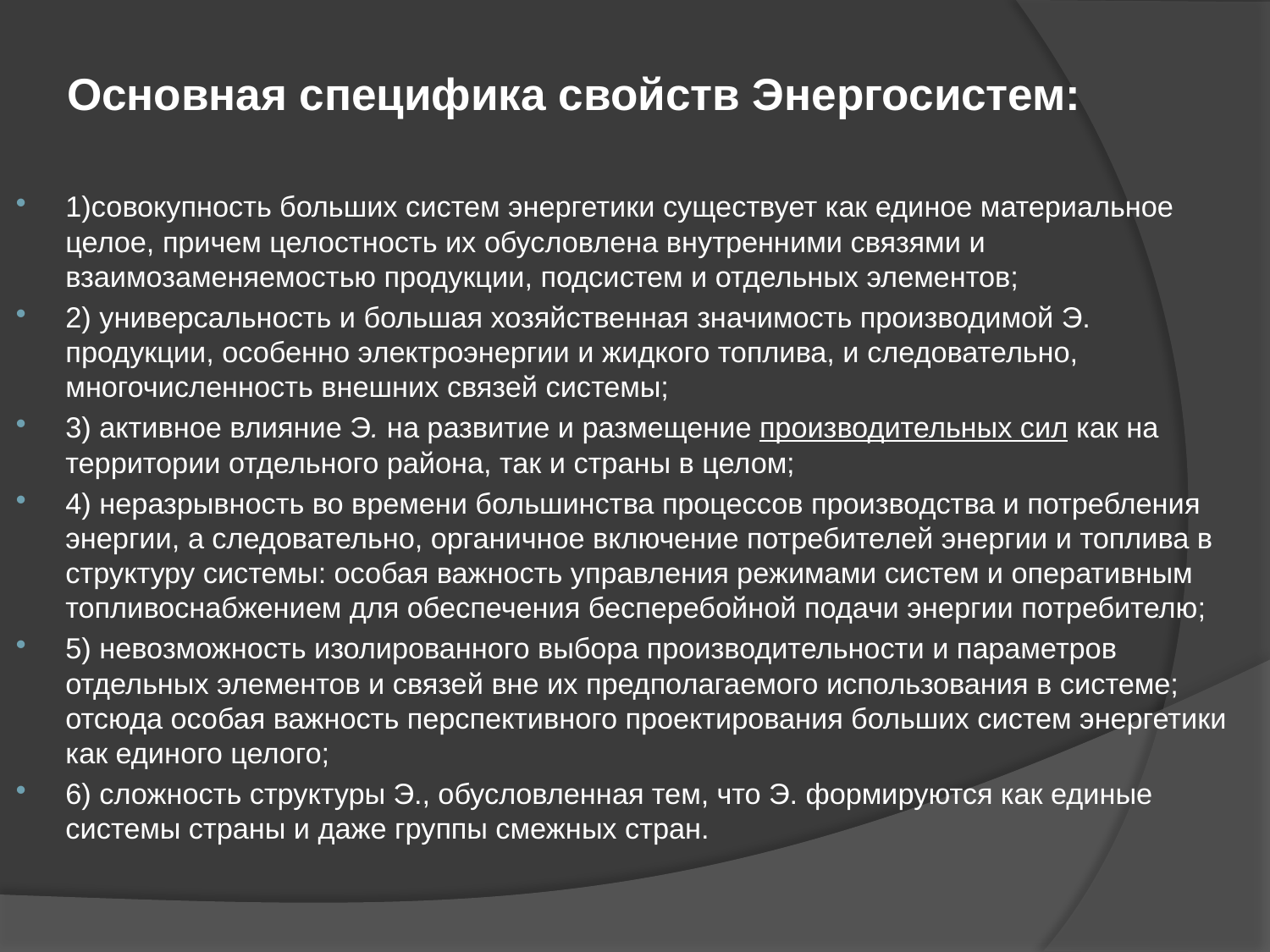

Основная специфика свойств Энергосистем:

1)совокупность больших систем энергетики существует как единое материальное целое, причем целостность их обусловлена внутренними связями и взаимозаменяемостью продукции, подсистем и отдельных элементов;
2) универсальность и большая хозяйственная значимость производимой Э. продукции, особенно электроэнергии и жидкого топлива, и следовательно, многочисленность внешних связей системы;
3) активное влияние Э. на развитие и размещение производительных сил как на территории отдельного района, так и страны в целом;
4) неразрывность во времени большинства процессов производства и потребления энергии, а следовательно, органичное включение потребителей энергии и топлива в структуру системы: особая важность управления режимами систем и оперативным топливоснабжением для обеспечения бесперебойной подачи энергии потребителю;
5) невозможность изолированного выбора производительности и параметров отдельных элементов и связей вне их предполагаемого использования в системе; отсюда особая важность перспективного проектирования больших систем энергетики как единого целого;
6) сложность структуры Э., обусловленная тем, что Э. формируются как единые системы страны и даже группы смежных стран.